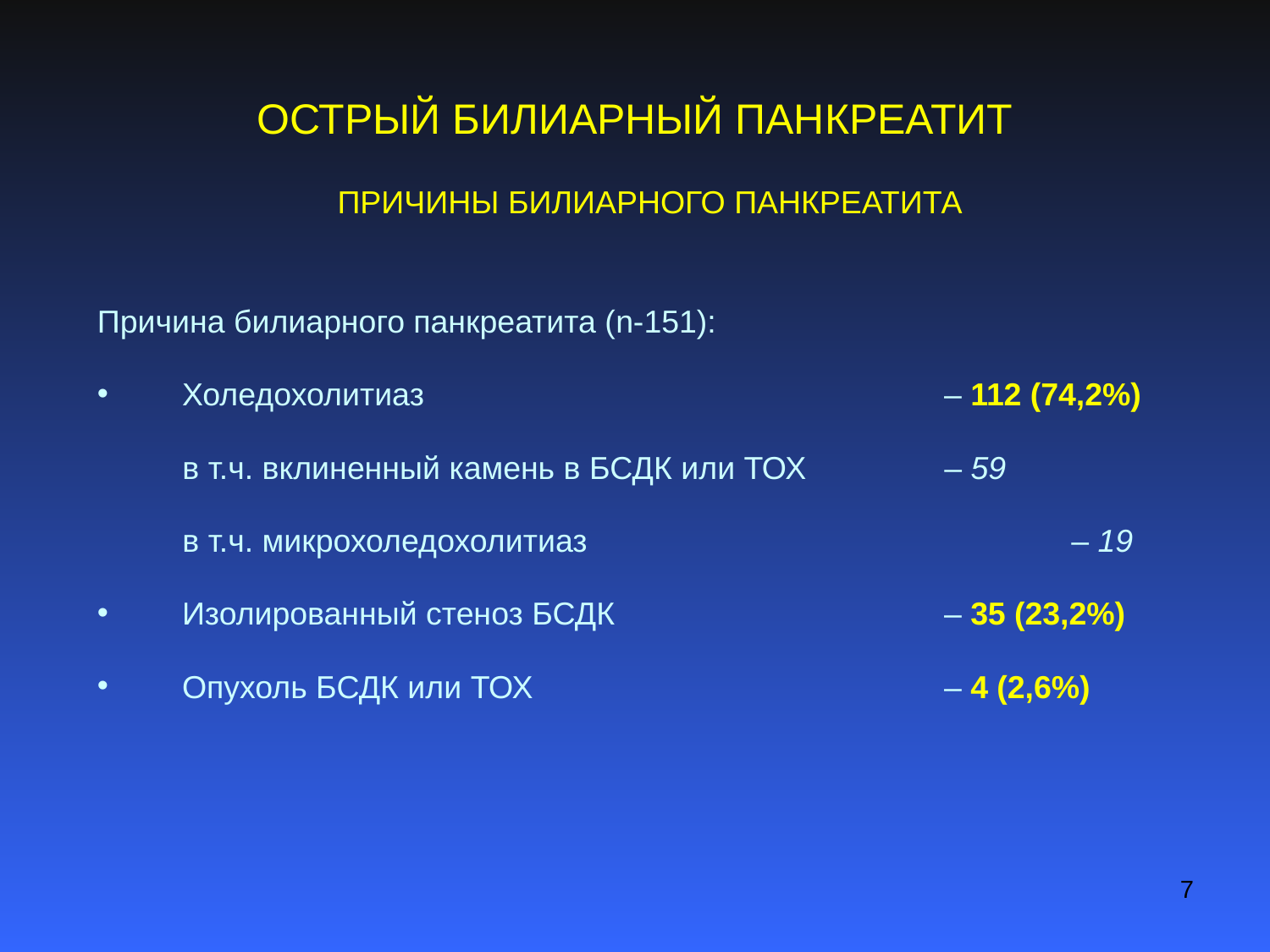

# ОСТРЫЙ БИЛИАРНЫЙ ПАНКРЕАТИТ
ПРИЧИНЫ БИЛИАРНОГО ПАНКРЕАТИТА
Причина билиарного панкреатита (n-151):
Холедохолитиаз					– 112 (74,2%)
в т.ч. вклиненный камень в БСДК или ТОХ		– 59
в т.ч. микрохоледохолитиаз				– 19
Изолированный стеноз БСДК			– 35 (23,2%)
Опухоль БСДК или ТОХ				– 4 (2,6%)
7